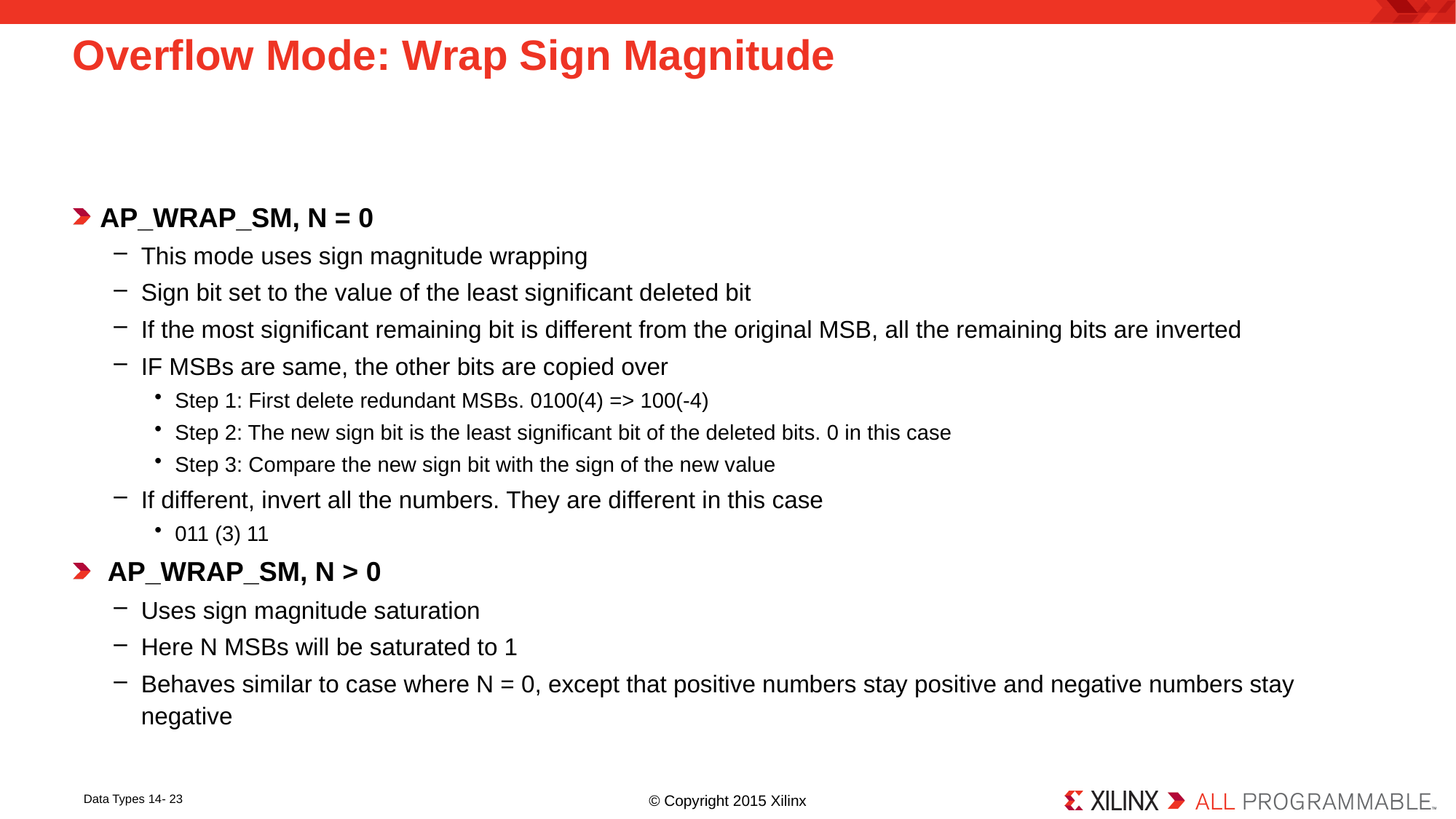

# Overflow Mode: Wrap Sign Magnitude
AP_WRAP_SM, N = 0
This mode uses sign magnitude wrapping
Sign bit set to the value of the least significant deleted bit
If the most significant remaining bit is different from the original MSB, all the remaining bits are inverted
IF MSBs are same, the other bits are copied over
Step 1: First delete redundant MSBs. 0100(4) => 100(-4)
Step 2: The new sign bit is the least significant bit of the deleted bits. 0 in this case
Step 3: Compare the new sign bit with the sign of the new value
If different, invert all the numbers. They are different in this case
011 (3) 11
 AP_WRAP_SM, N > 0
Uses sign magnitude saturation
Here N MSBs will be saturated to 1
Behaves similar to case where N = 0, except that positive numbers stay positive and negative numbers stay negative
14- 23
Data Types 14- 23
© Copyright 2015 Xilinx